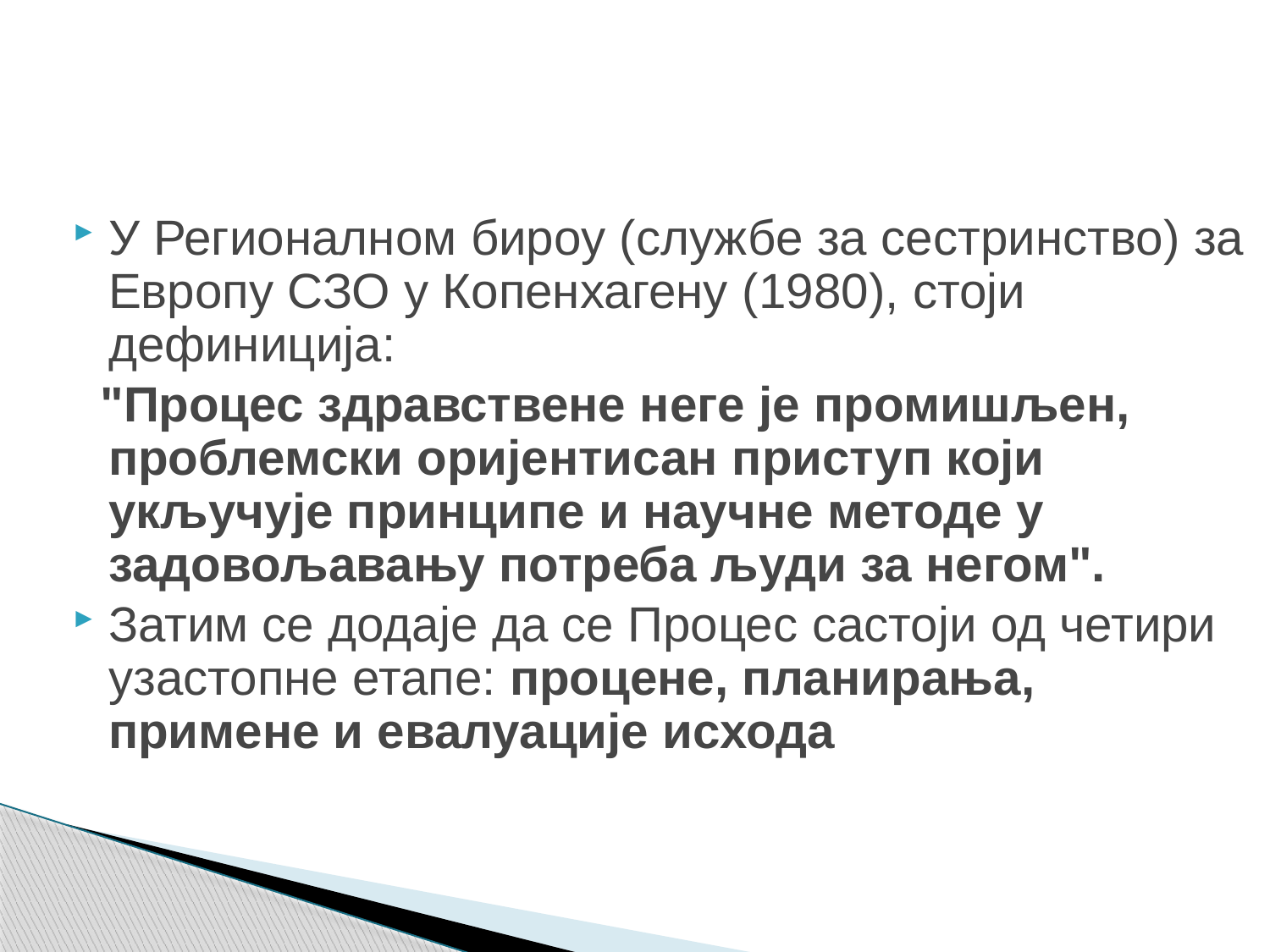

У Регионалном бироу (службе за сестринство) за Европу СЗО у Копенхагену (1980), стоји дефиниција:
  "Процес здравствене неге је промишљен, проблемски оријентисан приступ који укључује принципе и научне методе у задовољавању потреба људи за негом".
Затим се додаје да се Процес састоји од четири узастопне етапе: процене, планирања, примене и евалуације исхода